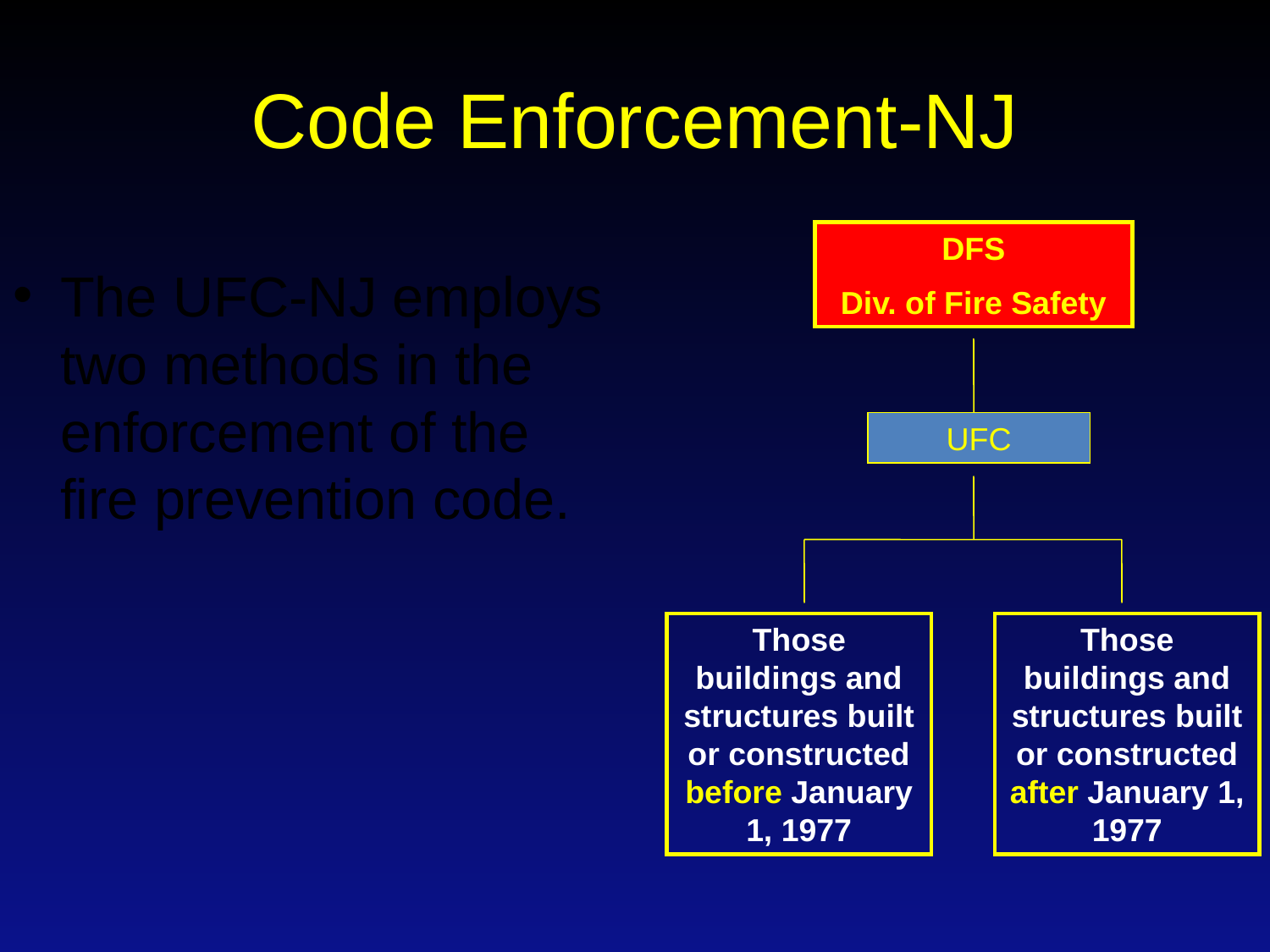

# Code Enforcement-NJ
DFS
Div. of Fire Safety

UFC

Those buildings and structures built or constructed before January 1, 1977
Those buildings and structures built or constructed after January 1, 1977
The UFC-NJ employs two methods in the enforcement of the fire prevention code.